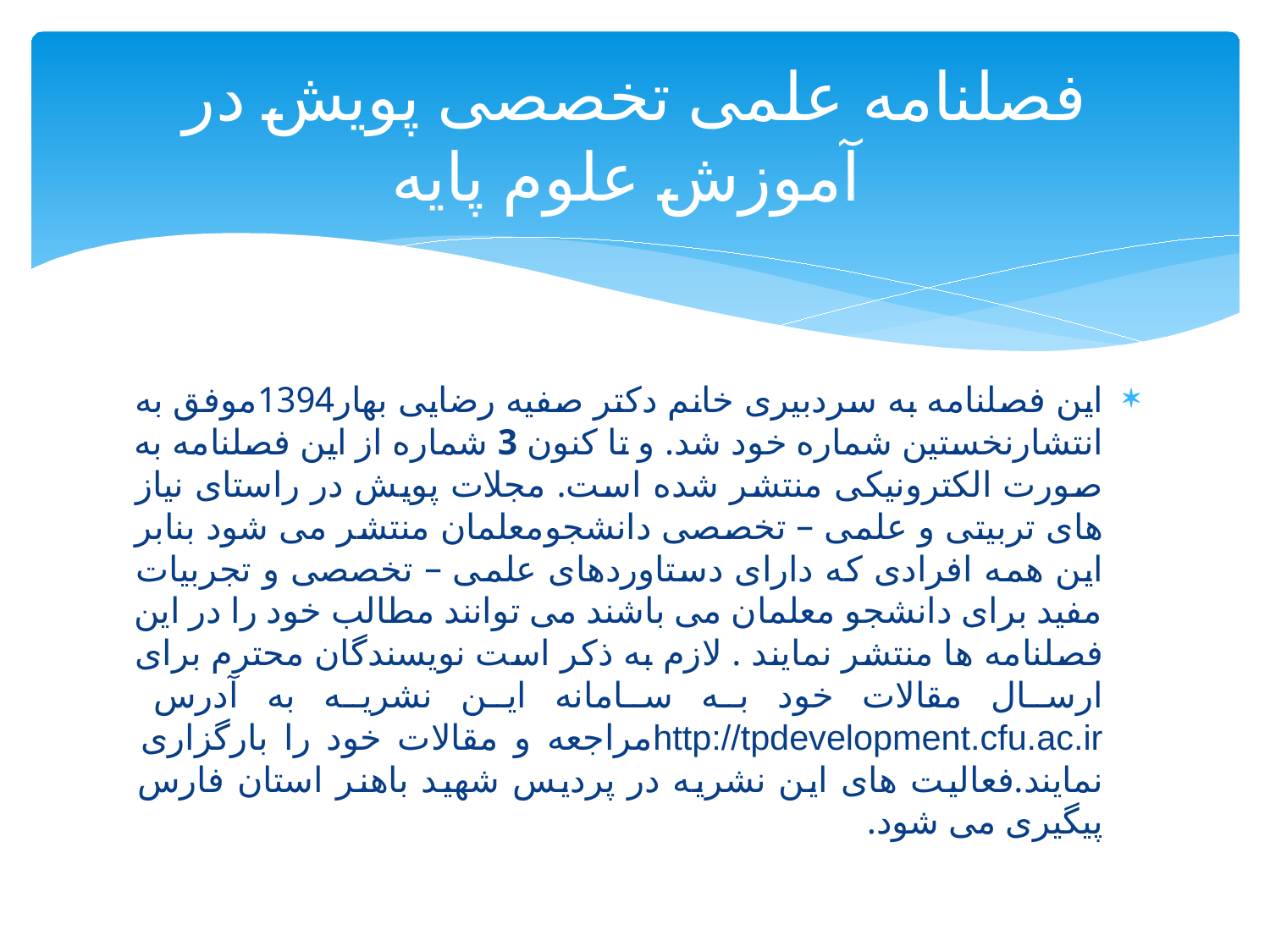

# فصلنامه علمی تخصصی پویش در آموزش علوم پایه
این فصلنامه به سردبیری خانم دکتر صفیه رضایی بهار1394موفق به انتشارنخستین شماره خود شد. و تا کنون 3 شماره از این فصلنامه به صورت الکترونیکی منتشر شده است. مجلات پویش در راستای نیاز های تربیتی و علمی – تخصصی دانشجومعلمان منتشر می شود بنابر این همه افرادی که دارای دستاوردهای علمی – تخصصی و تجربیات مفید برای دانشجو معلمان می باشند می توانند مطالب خود را در این فصلنامه ها منتشر نمایند . لازم به ذکر است نویسندگان محترم برای ارسال مقالات خود به سامانه این نشریه به آدرس http://tpdevelopment.cfu.ac.irمراجعه و مقالات خود را بارگزاری نمایند.فعالیت های این نشریه در پردیس شهید باهنر استان فارس پیگیری می شود.